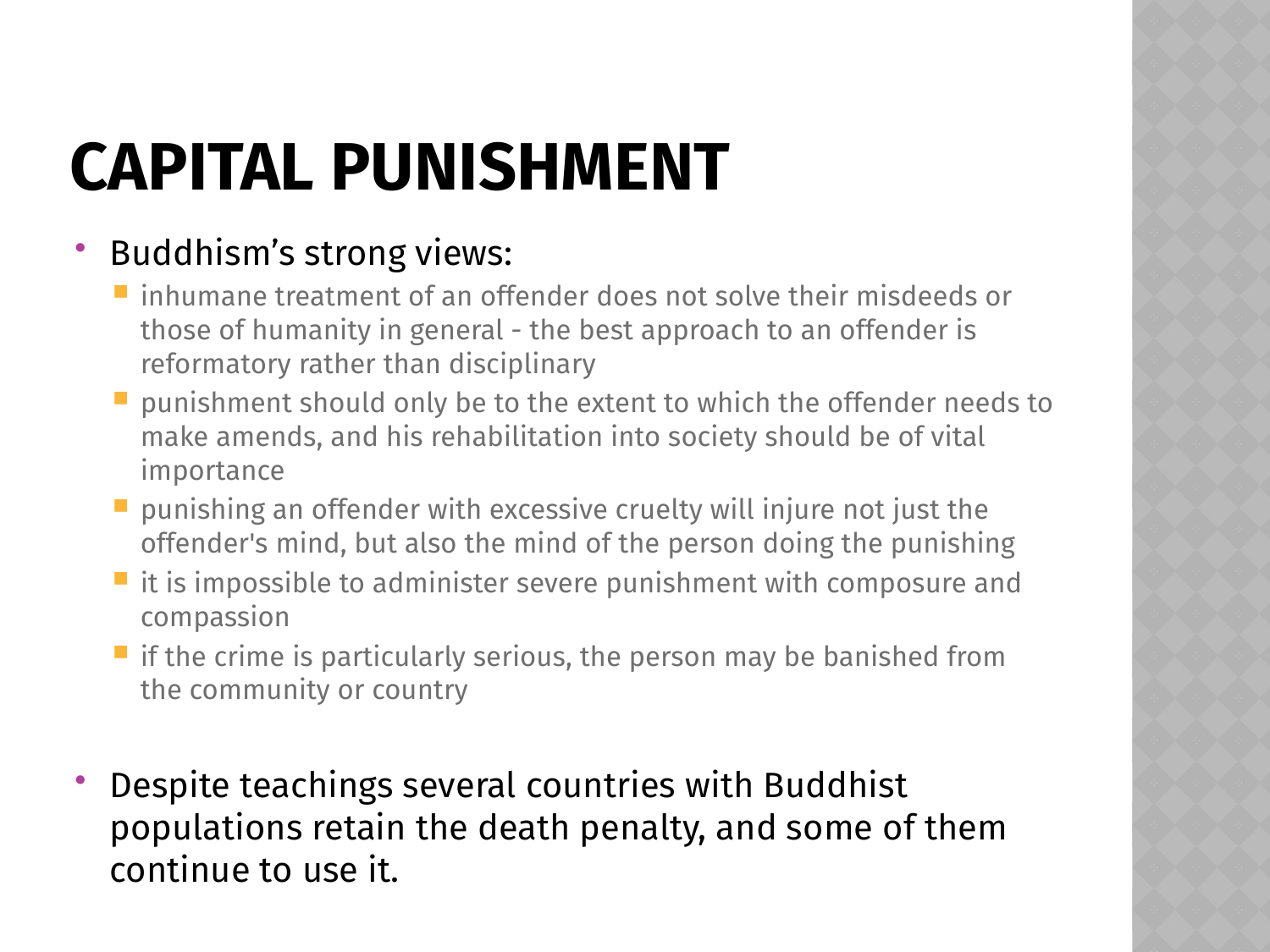

# Capital Punishment
Buddhism’s strong views:
inhumane treatment of an offender does not solve their misdeeds or those of humanity in general - the best approach to an offender is reformatory rather than disciplinary
punishment should only be to the extent to which the offender needs to make amends, and his rehabilitation into society should be of vital importance
punishing an offender with excessive cruelty will injure not just the offender's mind, but also the mind of the person doing the punishing
it is impossible to administer severe punishment with composure and compassion
if the crime is particularly serious, the person may be banished from the community or country

Despite teachings several countries with Buddhist populations retain the death penalty, and some of them continue to use it.